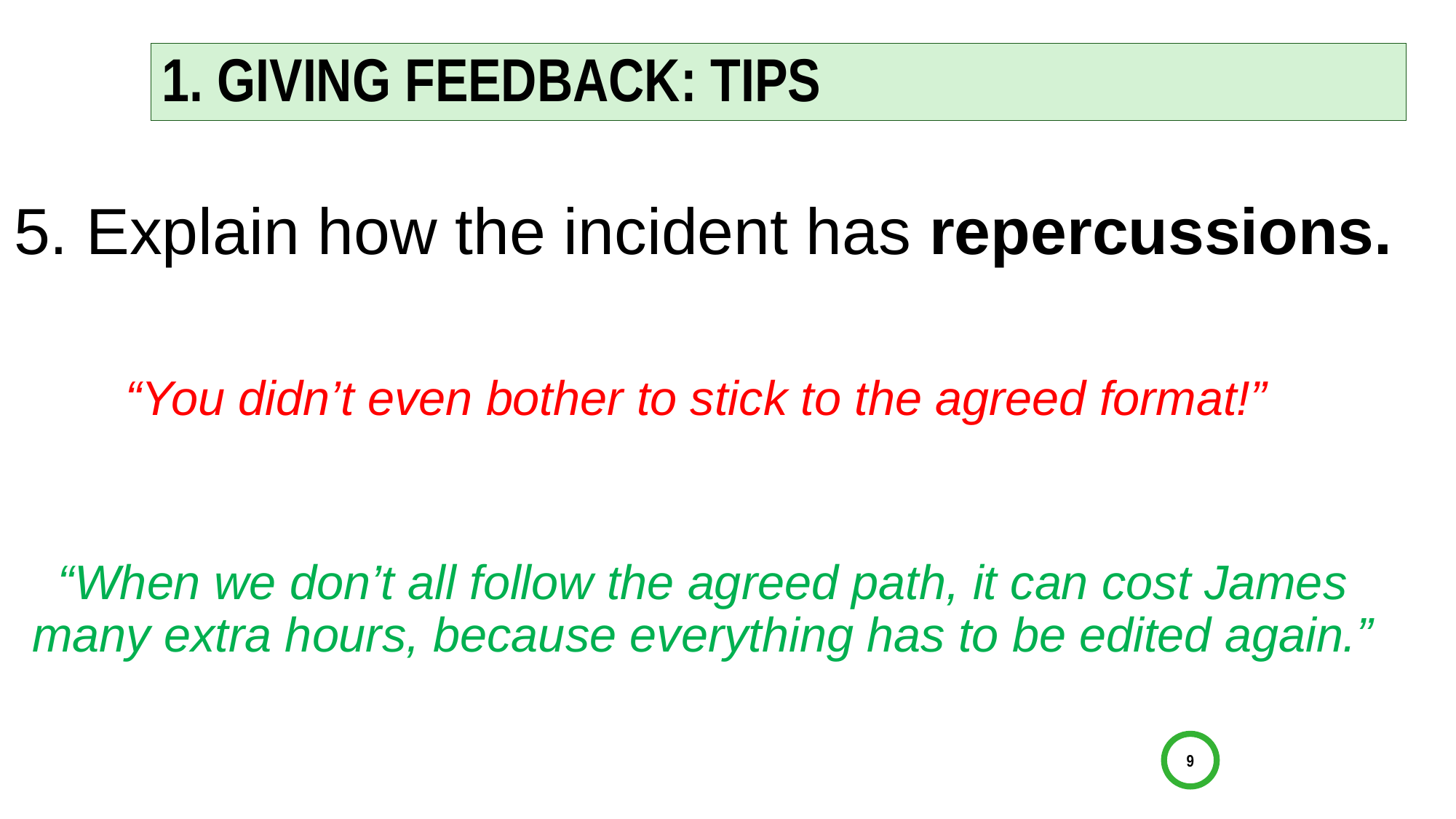

# 1. Giving feedback: Tips
5. Explain how the incident has repercussions.

“You didn’t even bother to stick to the agreed format!”

“When we don’t all follow the agreed path, it can cost James many extra hours, because everything has to be edited again.”

9